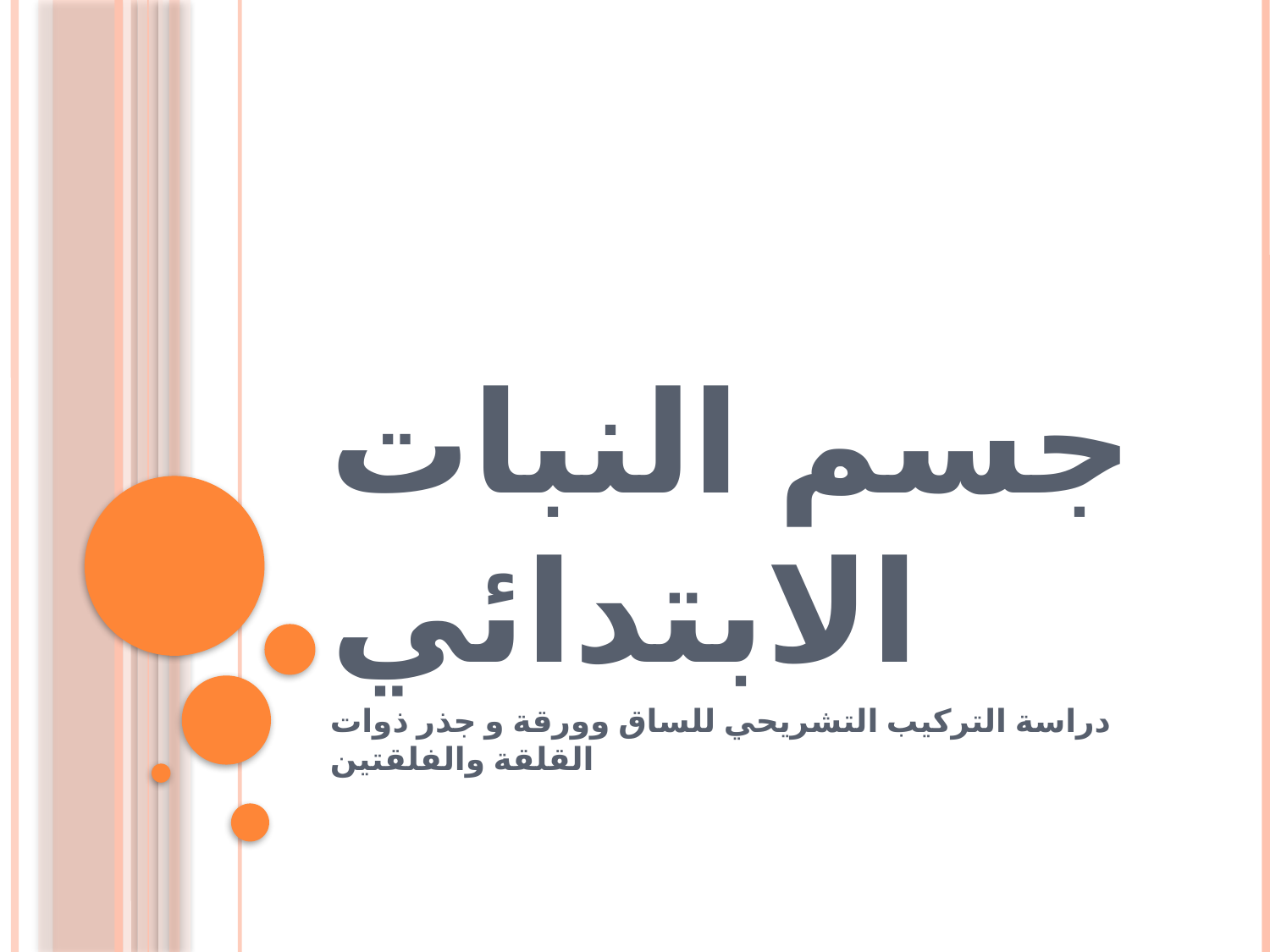

# جسم النبات الابتدائي
دراسة التركيب التشريحي للساق وورقة و جذر ذوات القلقة والفلقتين